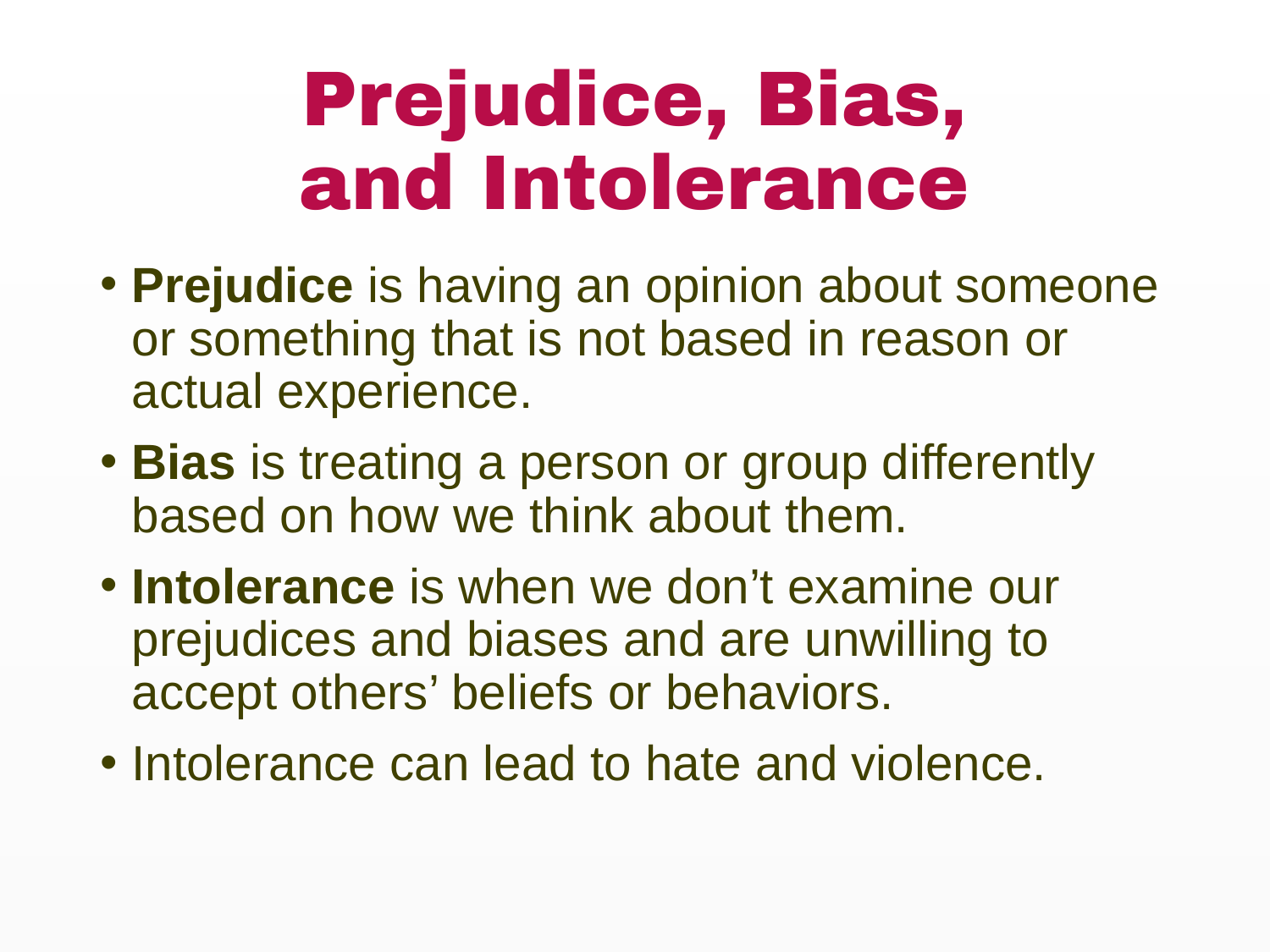

# Prejudice, Bias, and Intolerance
Prejudice is having an opinion about someone or something that is not based in reason or actual experience.
Bias is treating a person or group differently based on how we think about them.
Intolerance is when we don’t examine our prejudices and biases and are unwilling to accept others’ beliefs or behaviors.
Intolerance can lead to hate and violence.